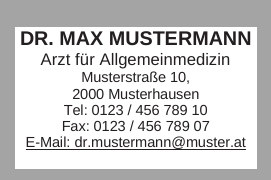

|  |  |  |
| --- | --- | --- |
|  | DR. MAX MUSTERMANN Arzt für Allgemeinmedizin Musterstraße 10, 2000 Musterhausen Tel: 0123 / 456 789 10 Fax: 0123 / 456 789 07 E-Mail: dr.mustermann@muster.at |  |
|  |  |  |